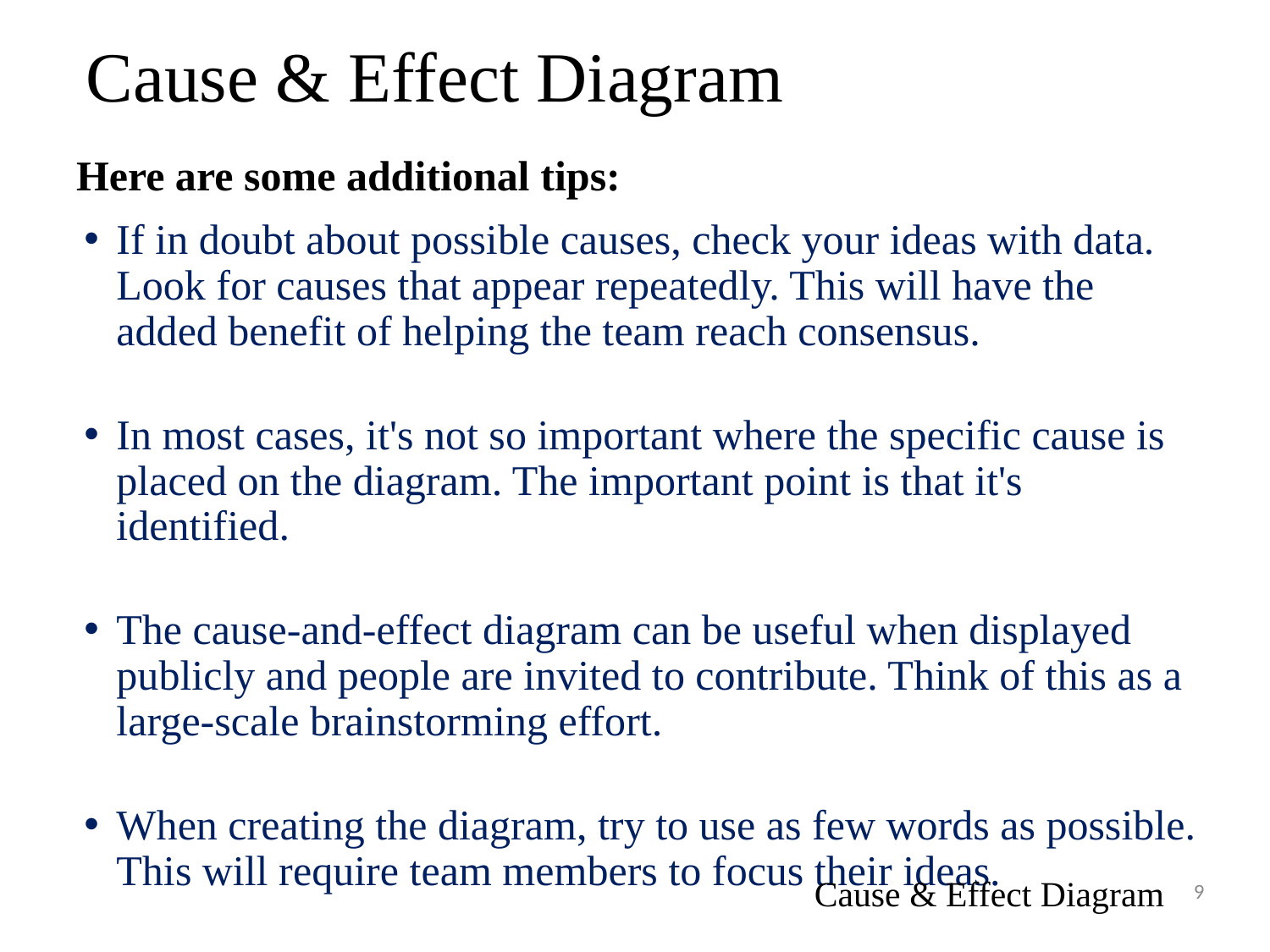

# Cause & Effect Diagram
Here are some additional tips:
If in doubt about possible causes, check your ideas with data.  Look for causes that appear repeatedly. This will have the added benefit of helping the team reach consensus.

In most cases, it's not so important where the specific cause is placed on the diagram. The important point is that it's identified.

The cause-and-effect diagram can be useful when displayed publicly and people are invited to contribute. Think of this as a large-scale brainstorming effort.

When creating the diagram, try to use as few words as possible. This will require team members to focus their ideas.
Cause & Effect Diagram
9